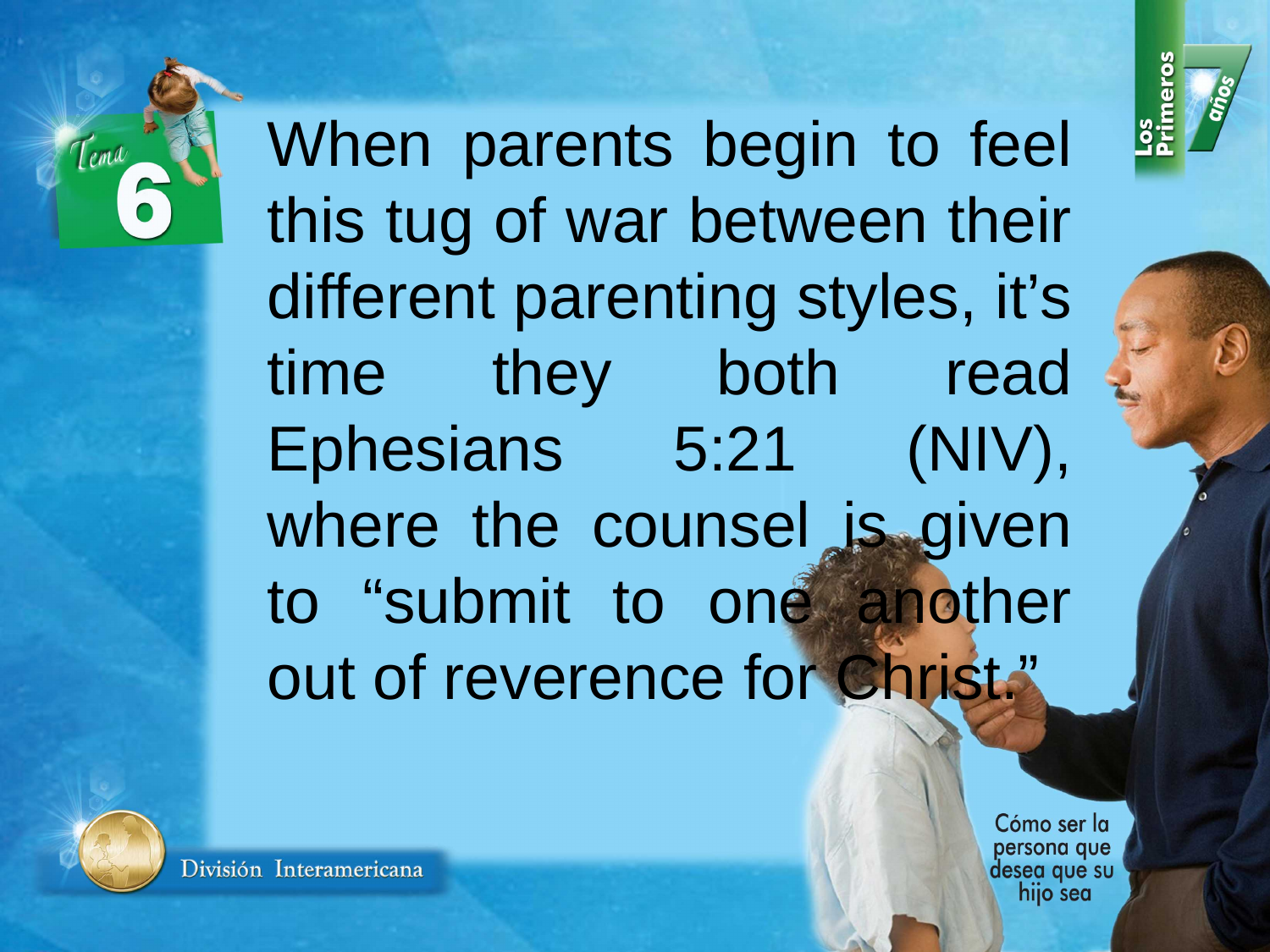

When parents begin to feel this tug of war between their different parenting styles, it’s time they both read Ephesians 5:21 (NIV), where the counsel is given to “submit to one another out of reverence for Christ.”